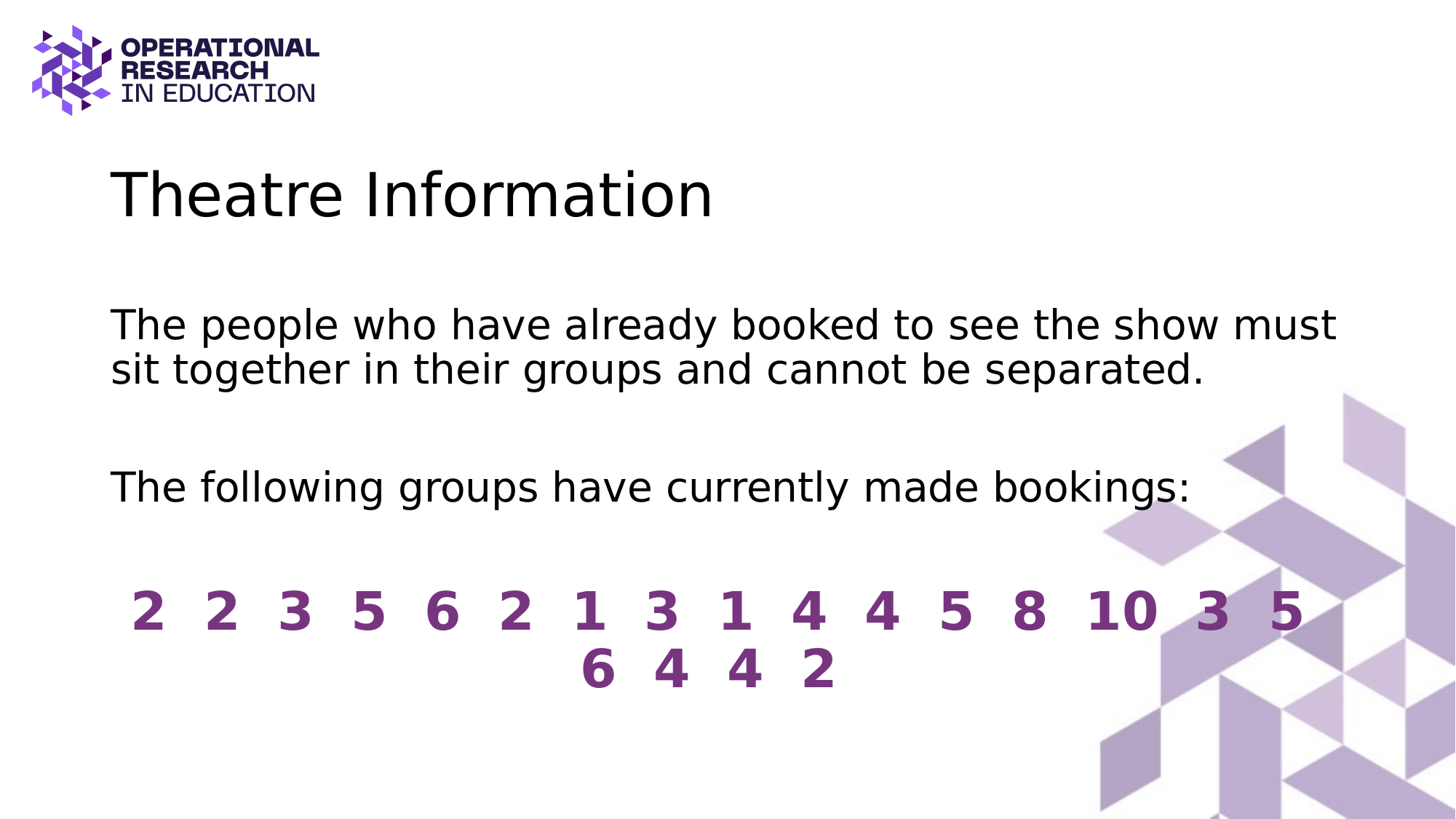

# Theatre Information
The people who have already booked to see the show must sit together in their groups and cannot be separated.

The following groups have currently made bookings:

2  2  3  5  6  2  1  3  1  4  4  5  8  10  3  5  6  4  4  2